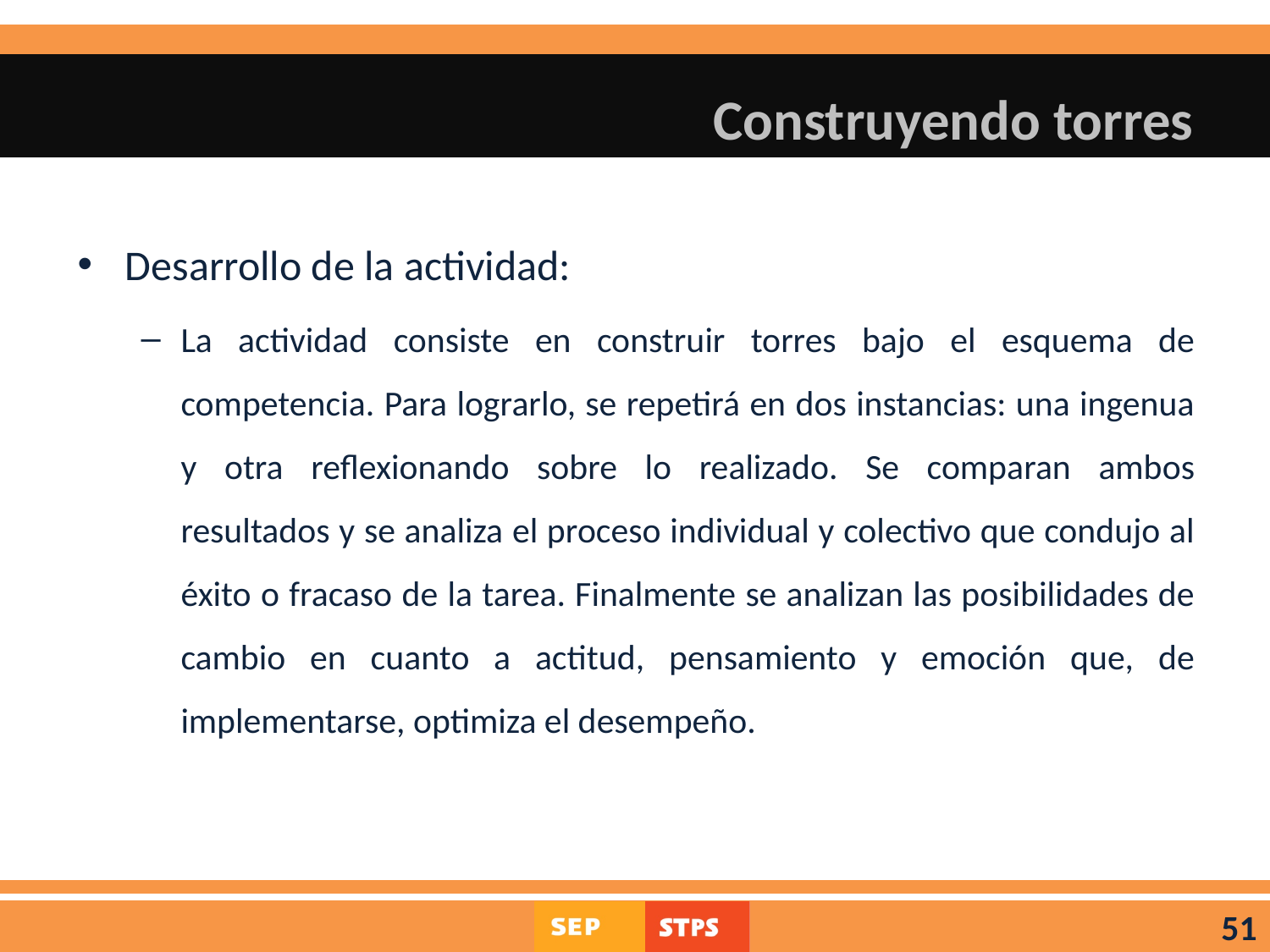

# Construyendo torres
Desarrollo de la actividad:
La actividad consiste en construir torres bajo el esquema de competencia. Para lograrlo, se repetirá en dos instancias: una ingenua y otra reflexionando sobre lo realizado. Se comparan ambos resultados y se analiza el proceso individual y colectivo que condujo al éxito o fracaso de la tarea. Finalmente se analizan las posibilidades de cambio en cuanto a actitud, pensamiento y emoción que, de implementarse, optimiza el desempeño.

51